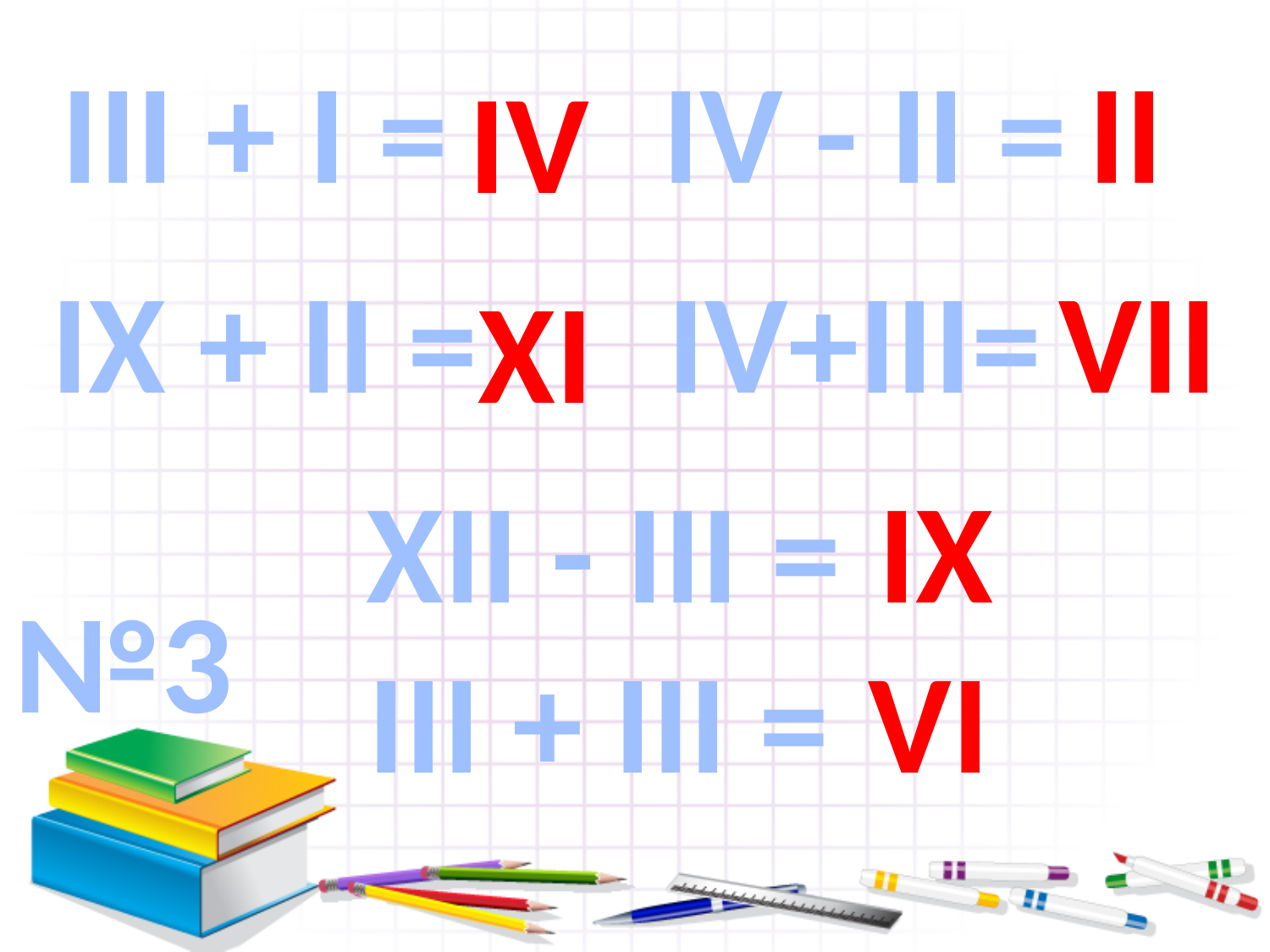

III + I =
IV - II =
II
IV
IX + II =
IV+III=
VII
XI
XII - III =
IX
№3
III + III =
VI